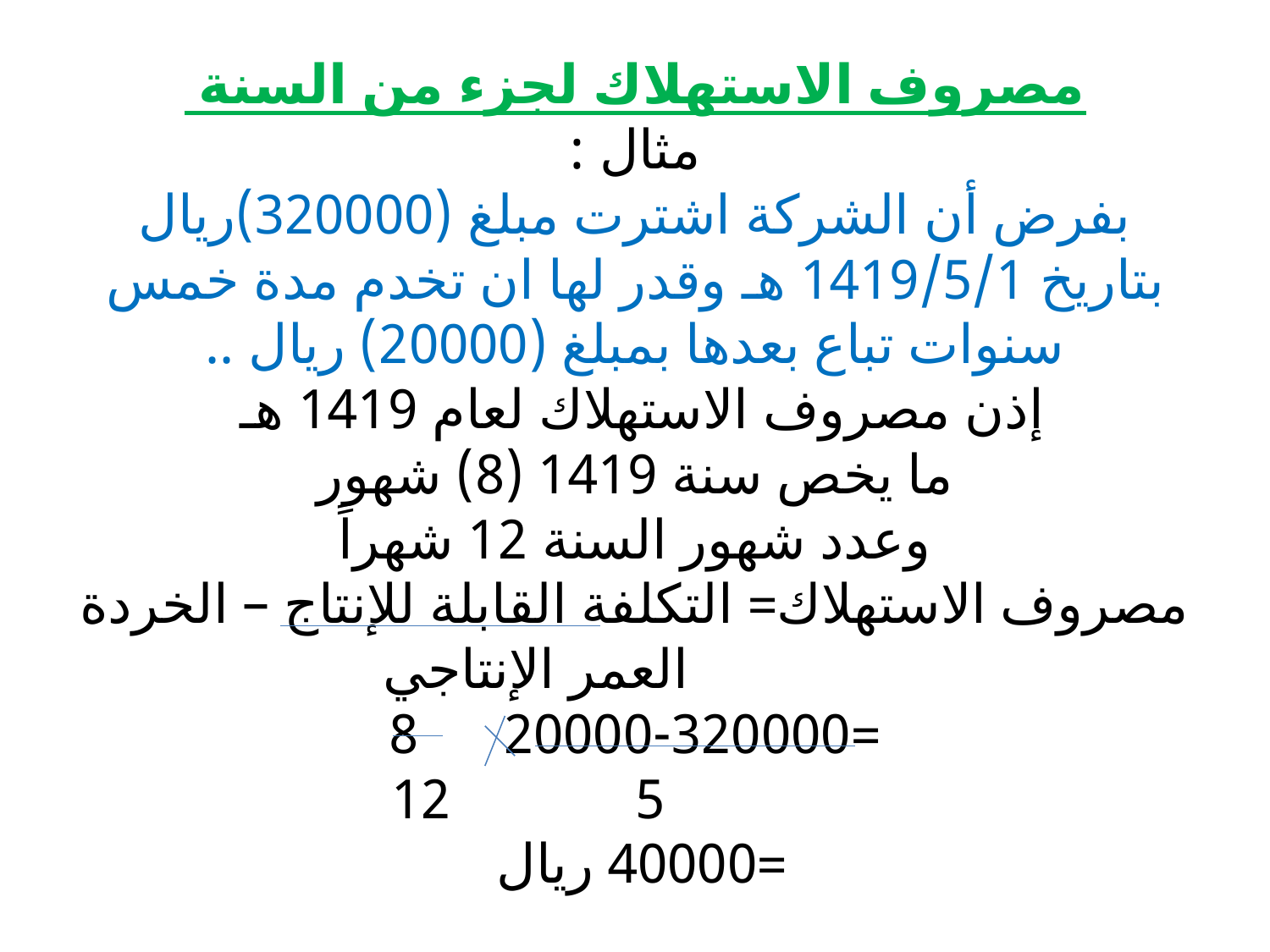

# مصروف الاستهلاك لجزء من السنة مثال : بفرض أن الشركة اشترت مبلغ (320000)ريال بتاريخ 1419/5/1 هـ وقدر لها ان تخدم مدة خمس سنوات تباع بعدها بمبلغ (20000) ريال .. إذن مصروف الاستهلاك لعام 1419 هـ ما يخص سنة 1419 (8) شهور وعدد شهور السنة 12 شهراً مصروف الاستهلاك= التكلفة القابلة للإنتاج – الخردة العمر الإنتاجي =320000-20000      8 5             12 =40000 ريال